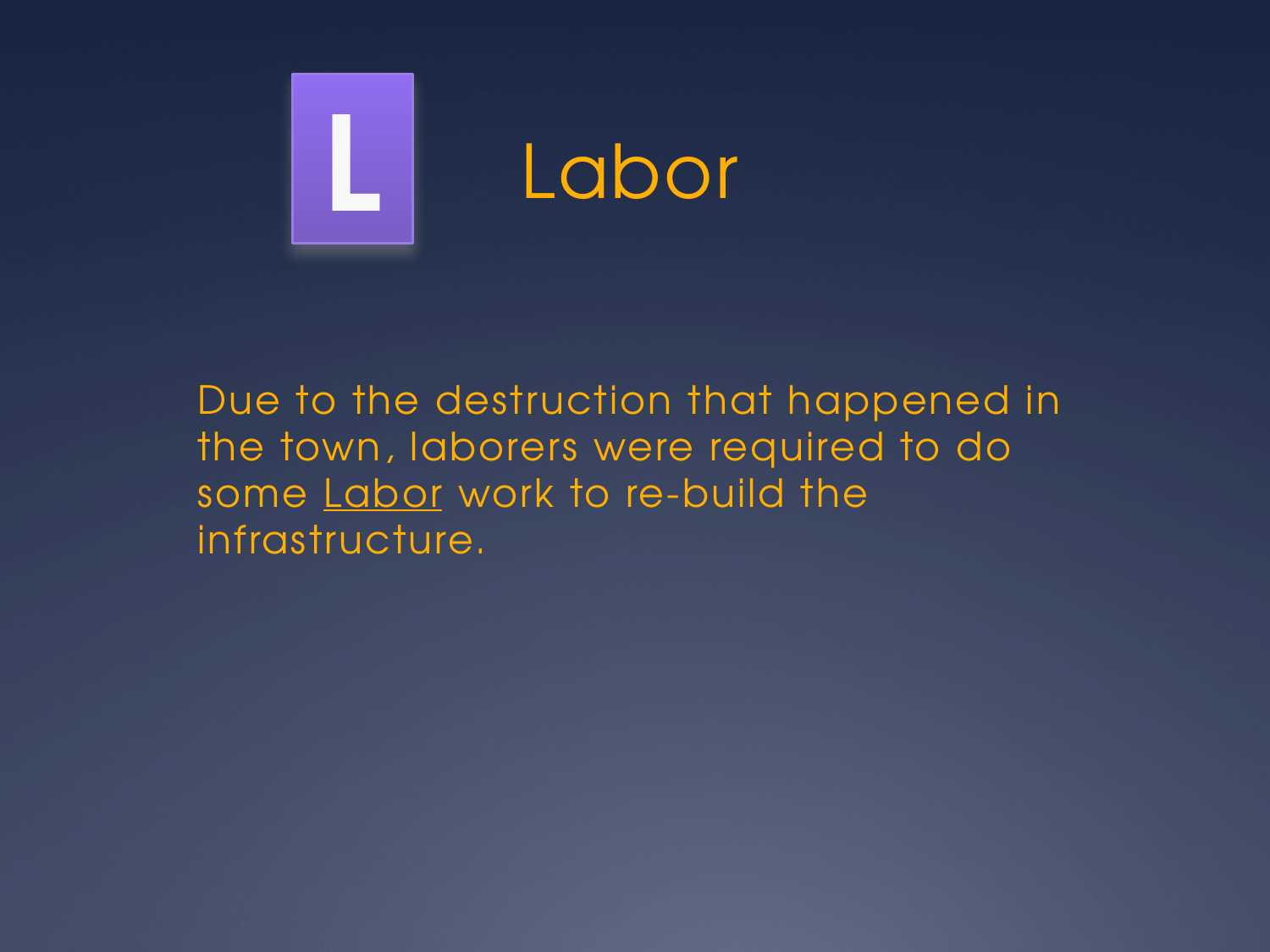

L
# Labor

	Due to the destruction that happened in the town, laborers were required to do some Labor work to re-build the infrastructure.